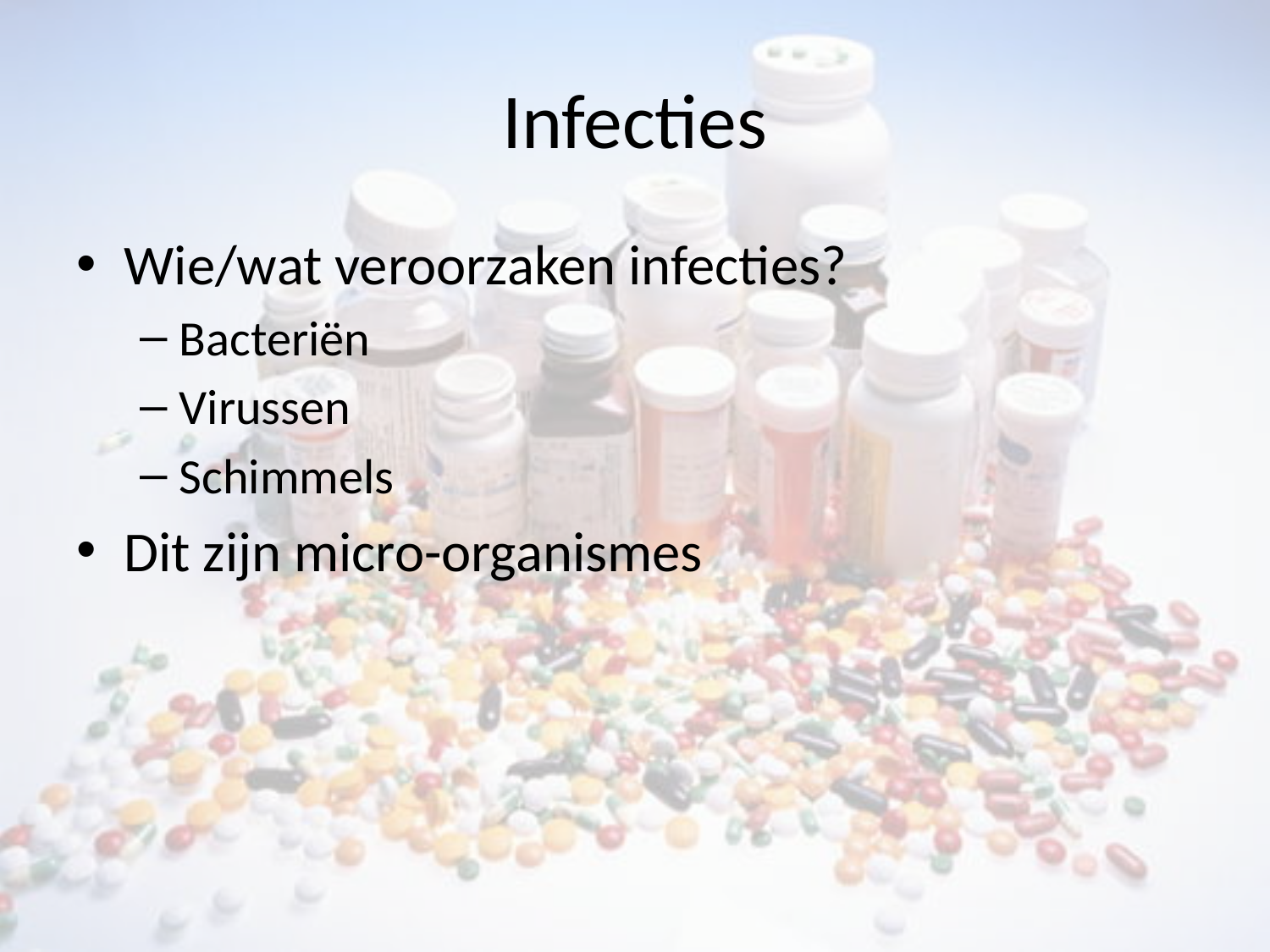

# Infecties
Wie/wat veroorzaken infecties?
Bacteriën
Virussen
Schimmels
Dit zijn micro-organismes